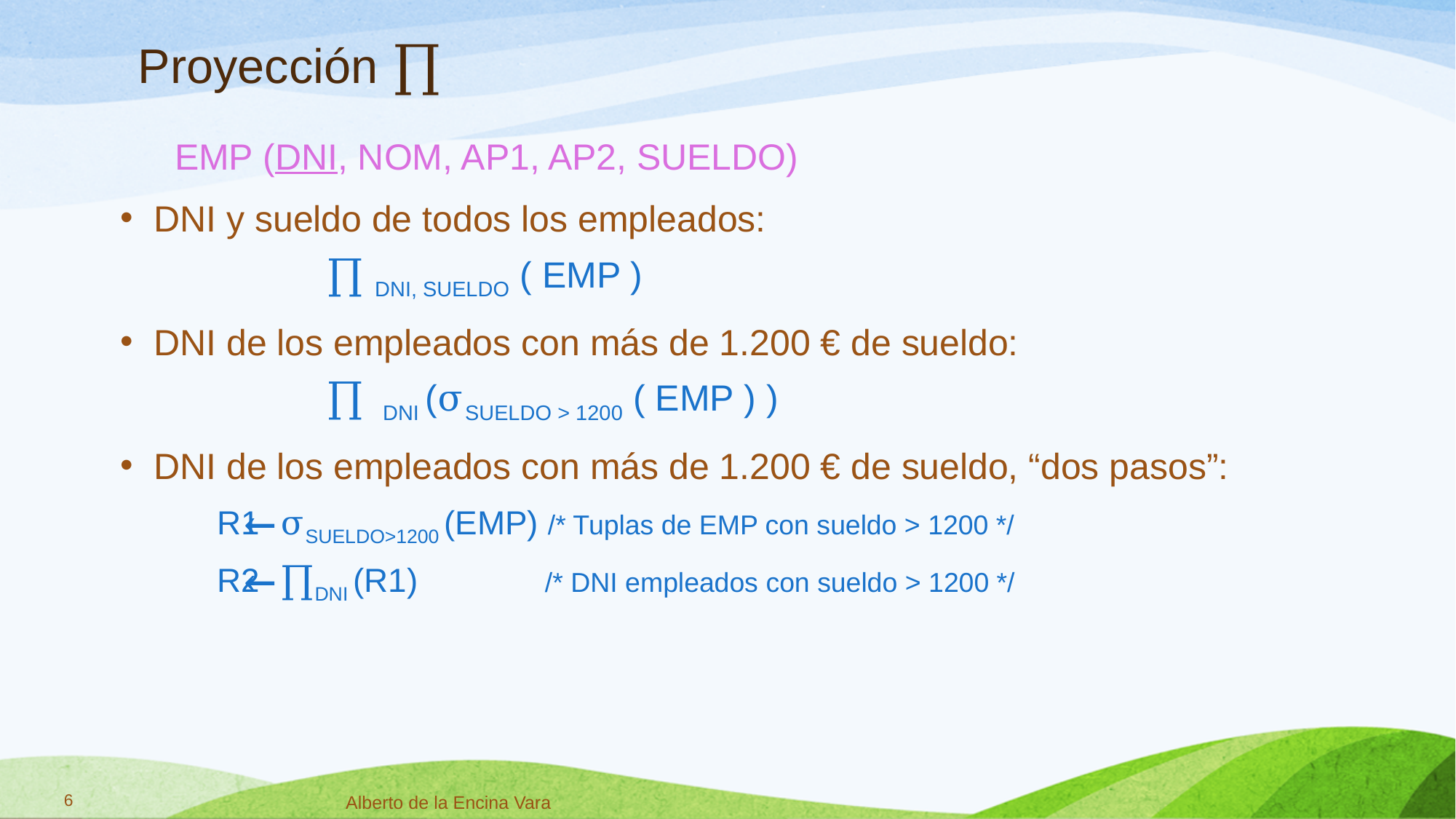

# Proyección ∏
EMP (DNI, NOM, AP1, AP2, SUELDO)
DNI y sueldo de todos los empleados:
		∏ DNI, SUELDO ( EMP )
DNI de los empleados con más de 1.200 € de sueldo:
		∏ DNI (σSUELDO > 1200 ( EMP ) )
DNI de los empleados con más de 1.200 € de sueldo, “dos pasos”:
	R1 ⃪ σSUELDO>1200 (EMP) /* Tuplas de EMP con sueldo > 1200 */
	R2 ⃪ ∏DNI (R1)		/* DNI empleados con sueldo > 1200 */

6
Alberto de la Encina Vara